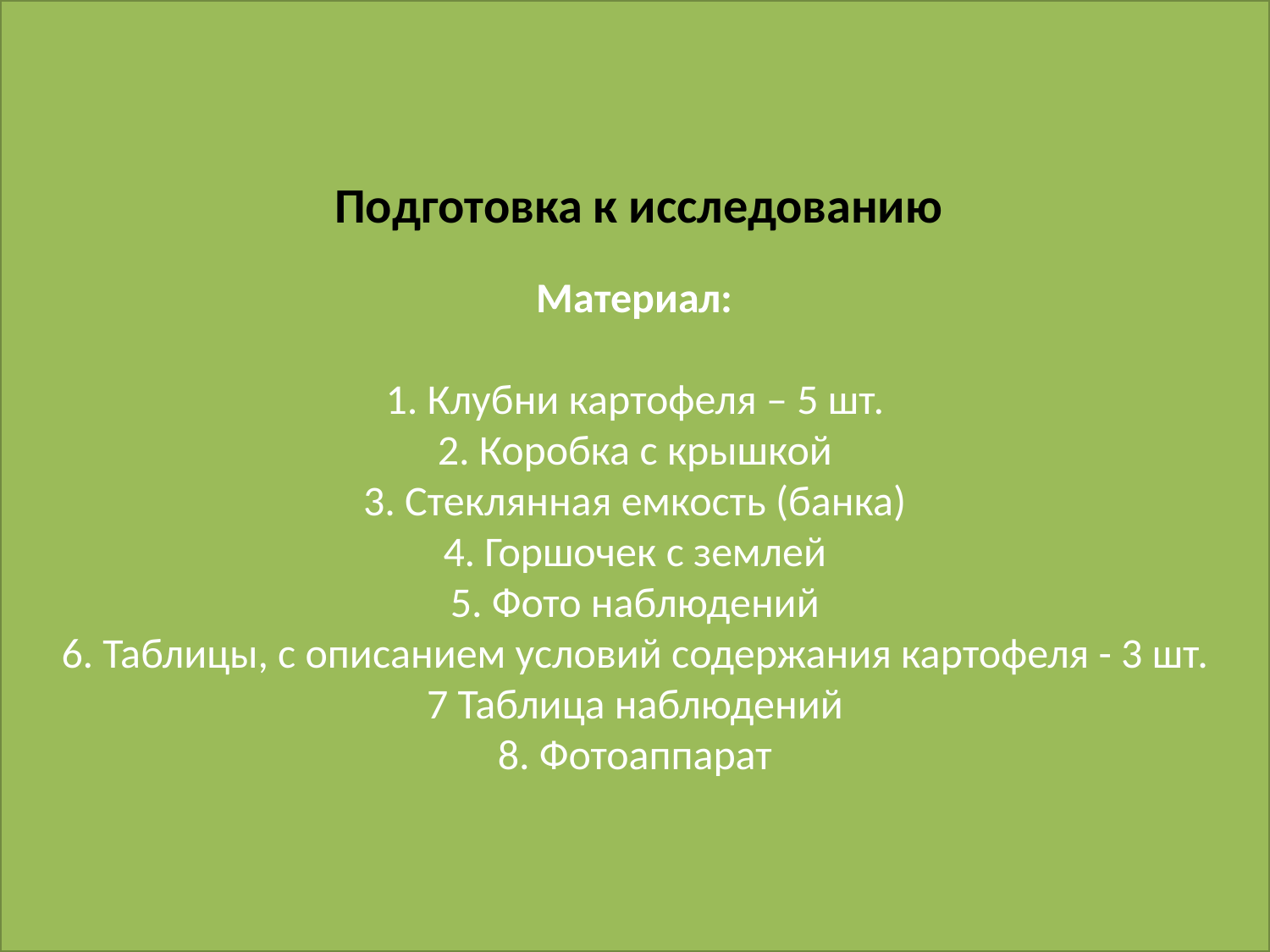

# Подготовка к исследованию   Материал:   1. Клубни картофеля – 5 шт. 2. Коробка с крышкой 3. Стеклянная емкость (банка) 4. Горшочек с землей 5. Фото наблюдений 6. Таблицы, с описанием условий содержания картофеля - 3 шт. 7 Таблица наблюдений 8. Фотоаппарат